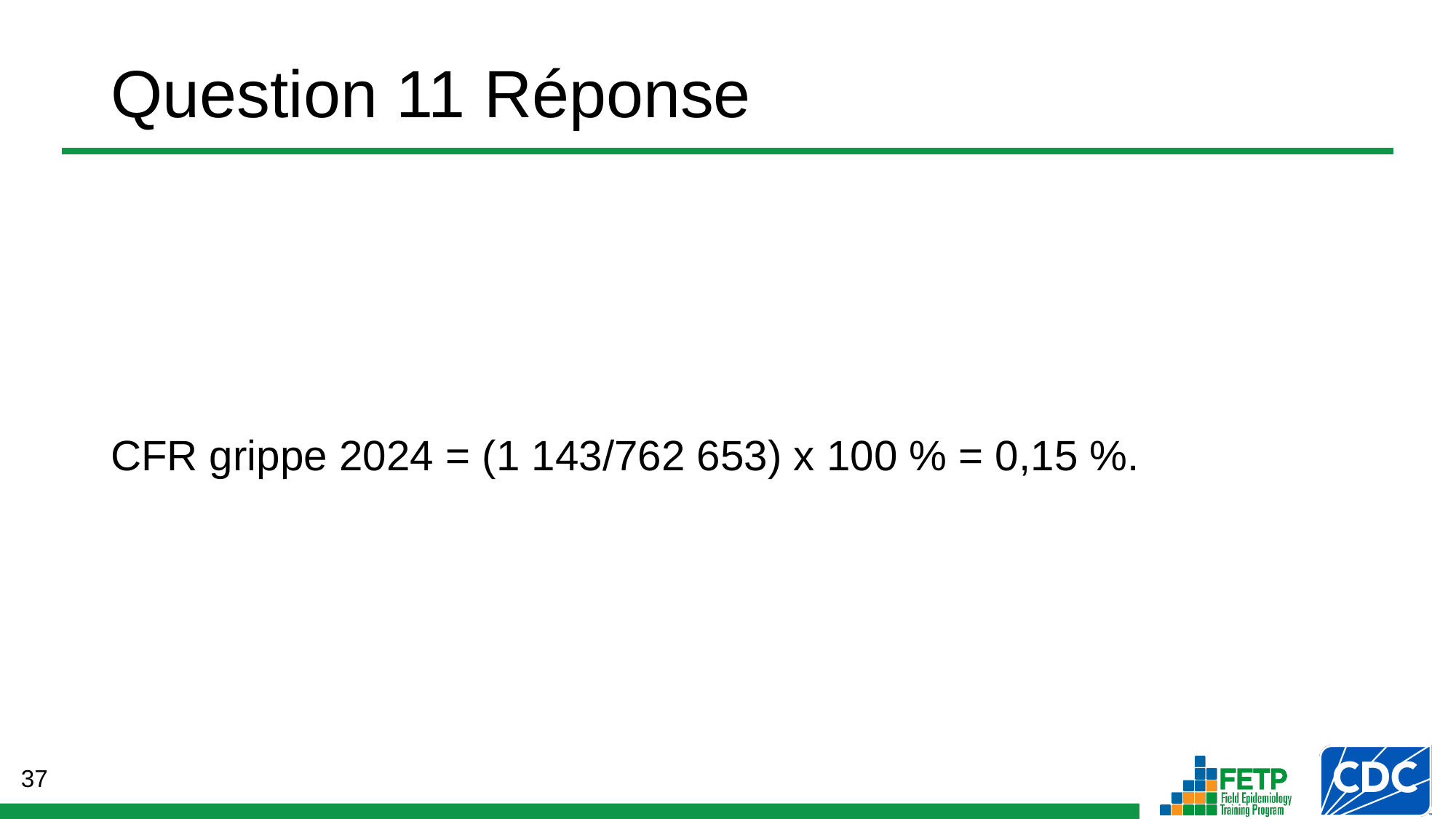

# Question 11 Réponse
CFR grippe 2024 = (1 143/762 653) x 100 % = 0,15 %.